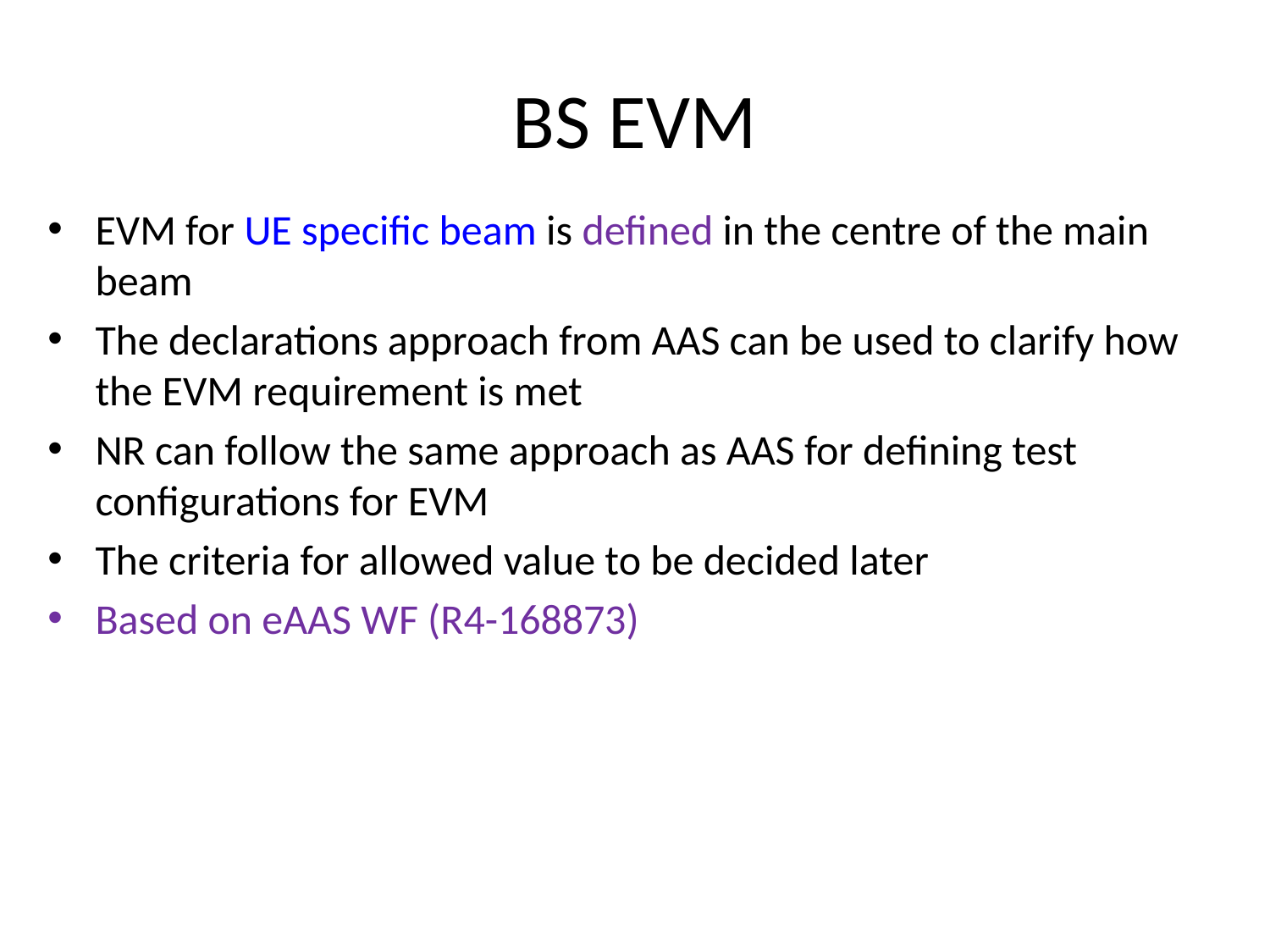

# BS EVM
EVM for UE specific beam is defined in the centre of the main beam
The declarations approach from AAS can be used to clarify how the EVM requirement is met
NR can follow the same approach as AAS for defining test configurations for EVM
The criteria for allowed value to be decided later
Based on eAAS WF (R4-168873)